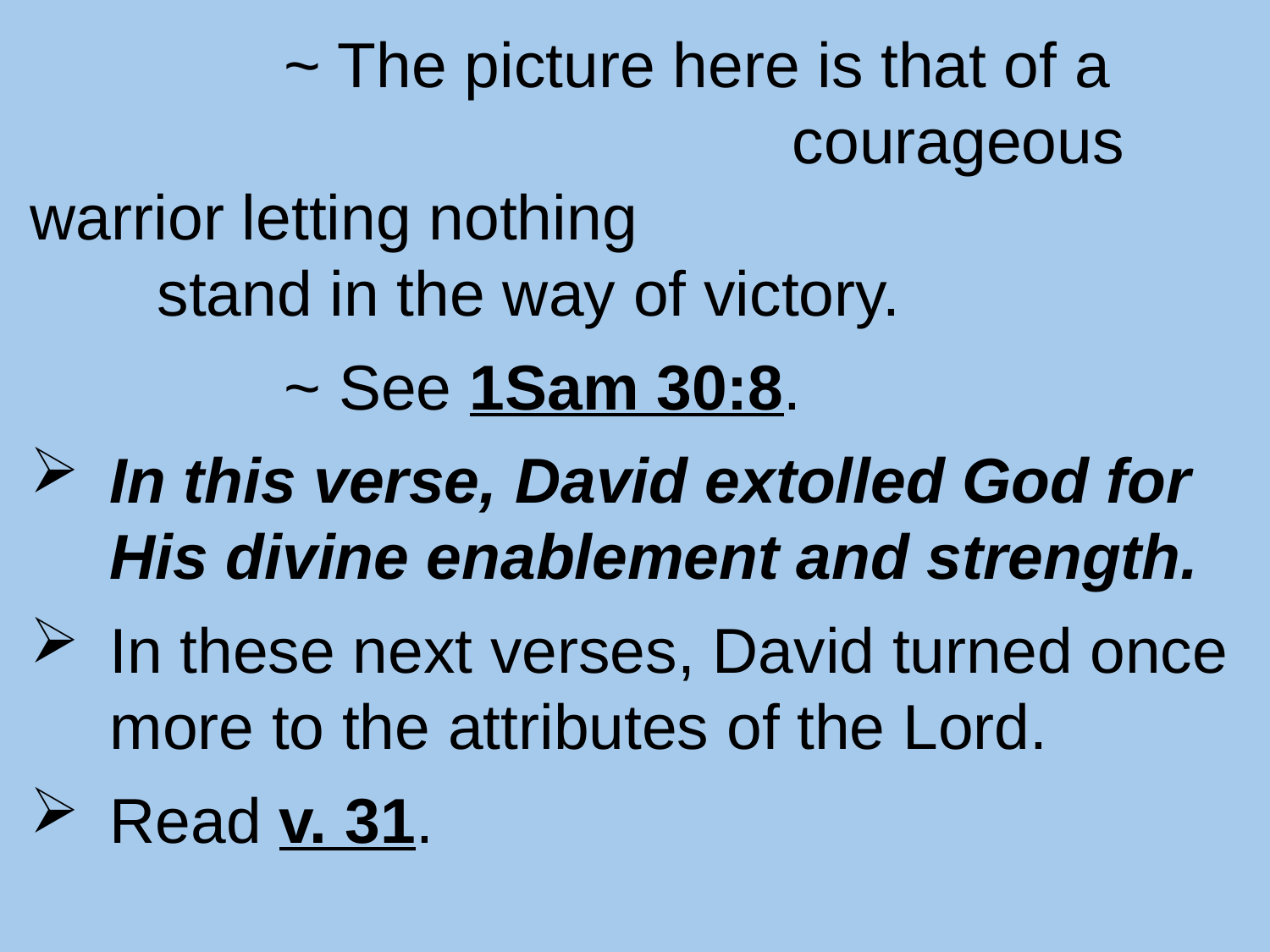

~ The picture here is that of a 							courageous warrior letting nothing 						stand in the way of victory.
		~ See 1Sam 30:8.
In this verse, David extolled God for His divine enablement and strength.
In these next verses, David turned once more to the attributes of the Lord.
Read v. 31.